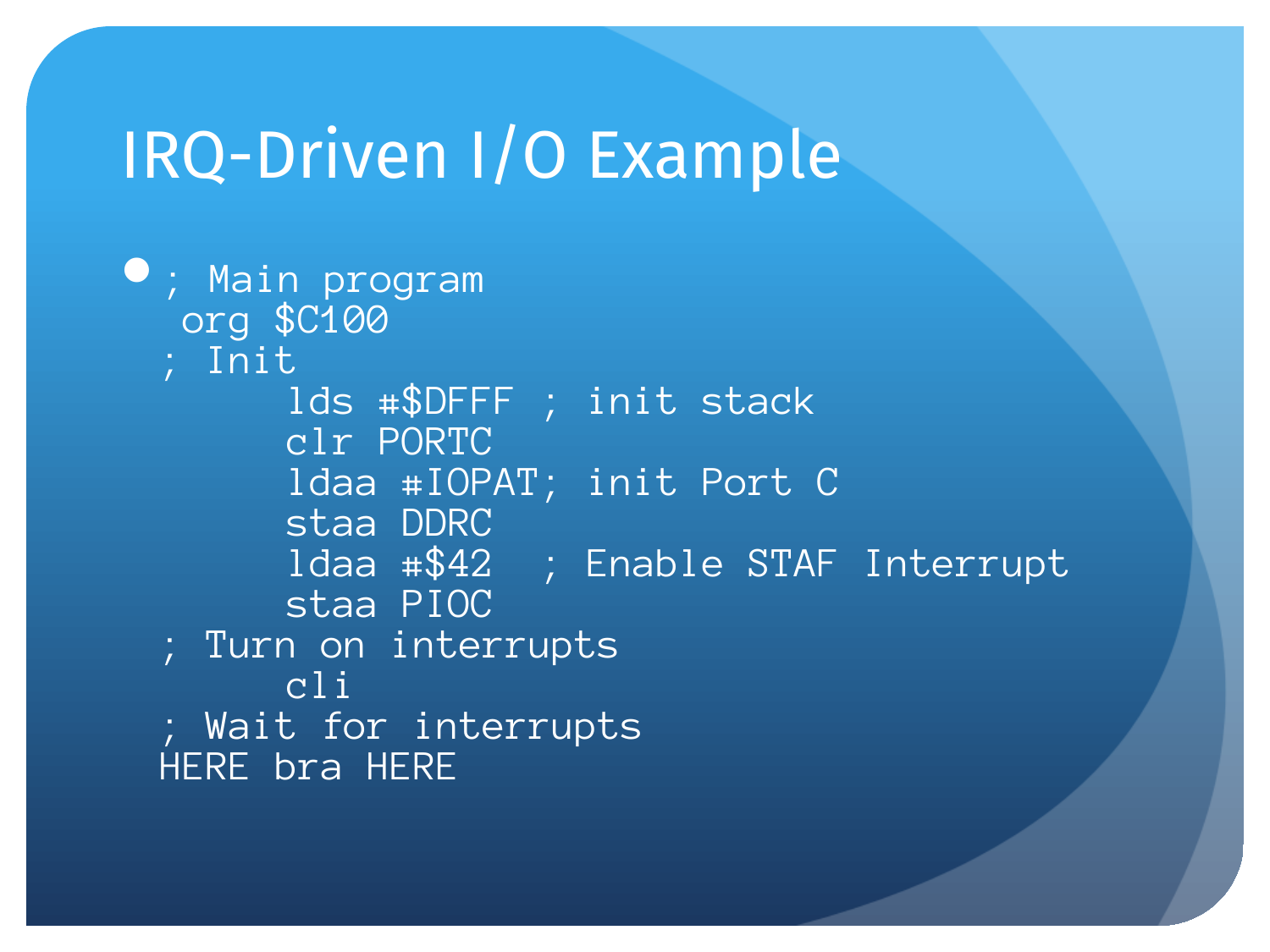

# IRQ-Driven I/O Example
; Main program
 org $C100
; Init
	lds #$DFFF	; init stack
	clr PORTC
	ldaa #IOPAT	; init Port C
	staa DDRC
	ldaa #$42	; Enable STAF Interrupt
	staa PIOC
; Turn on interrupts
	cli
; Wait for interrupts
HERE bra HERE